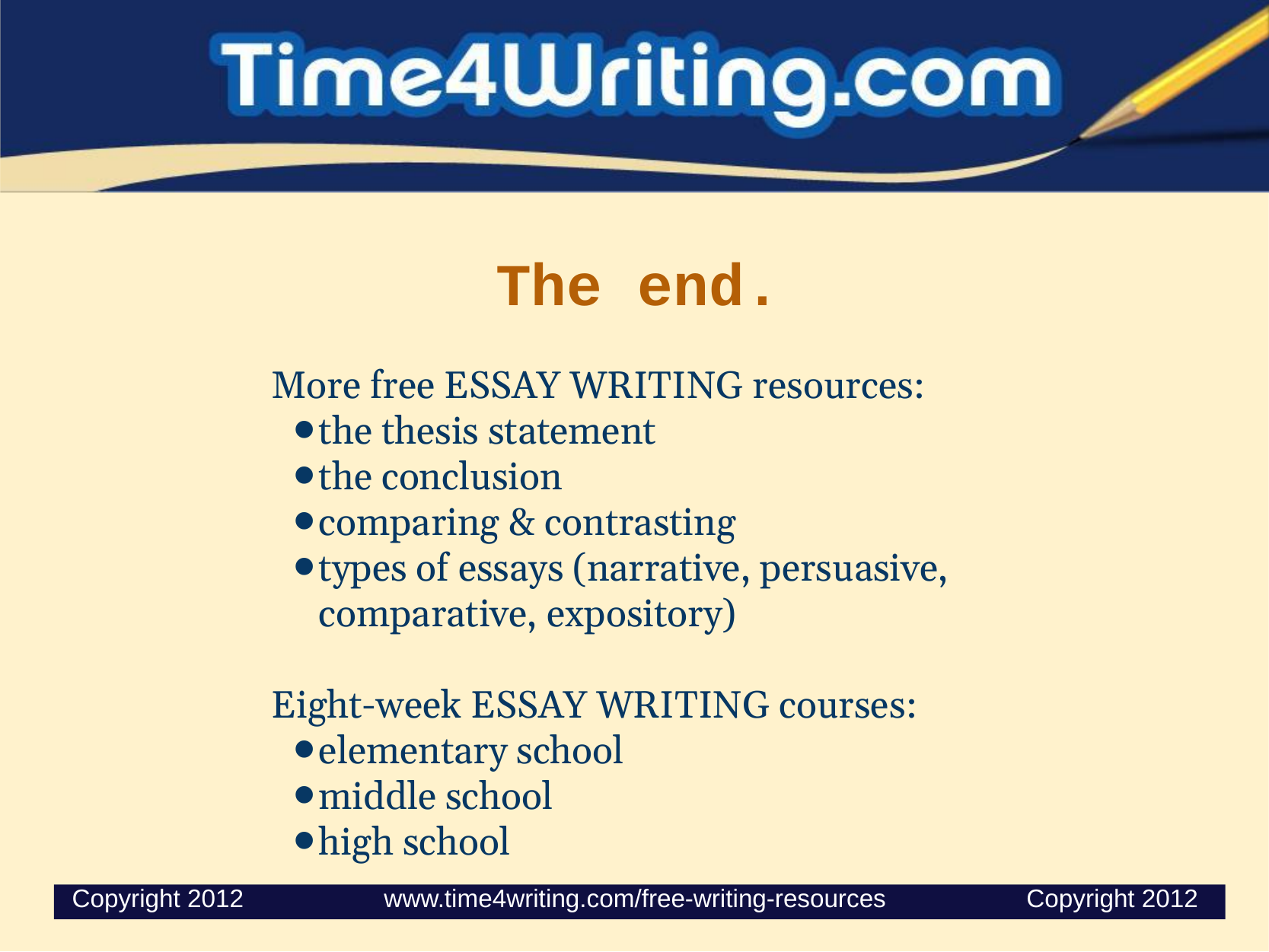

The end.
More free ESSAY WRITING resources:
the thesis statement
the conclusion
comparing & contrasting
types of essays (narrative, persuasive, comparative, expository)

Eight-week ESSAY WRITING courses:
elementary school
middle school
high school

 Copyright 2012                    www.time4writing.com/free-writing-resources                    Copyright 2012